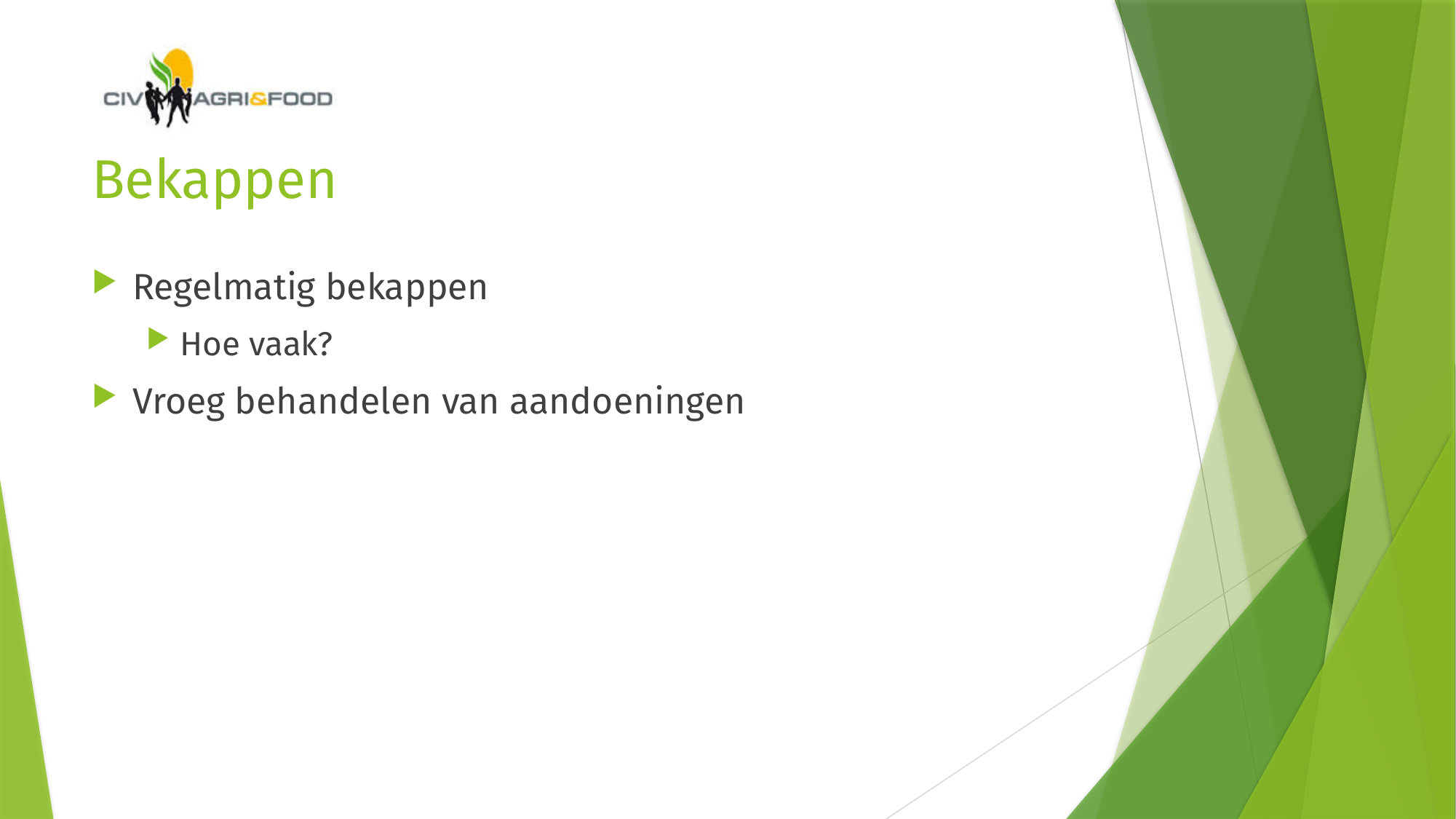

# Bekappen
Regelmatig bekappen
Hoe vaak?
Vroeg behandelen van aandoeningen